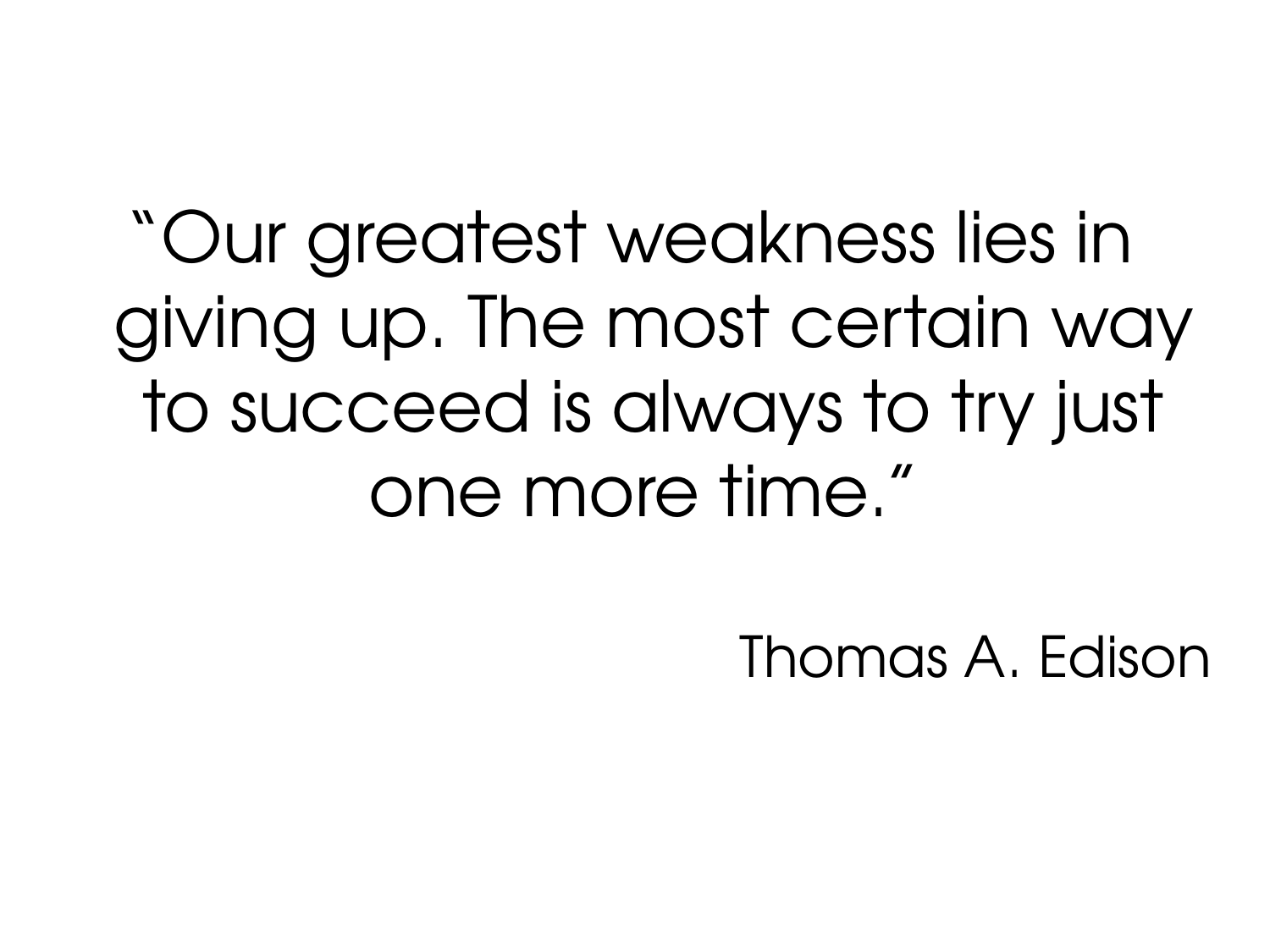

“Our greatest weakness lies in giving up. The most certain way to succeed is always to try just one more time.”

Thomas A. Edison